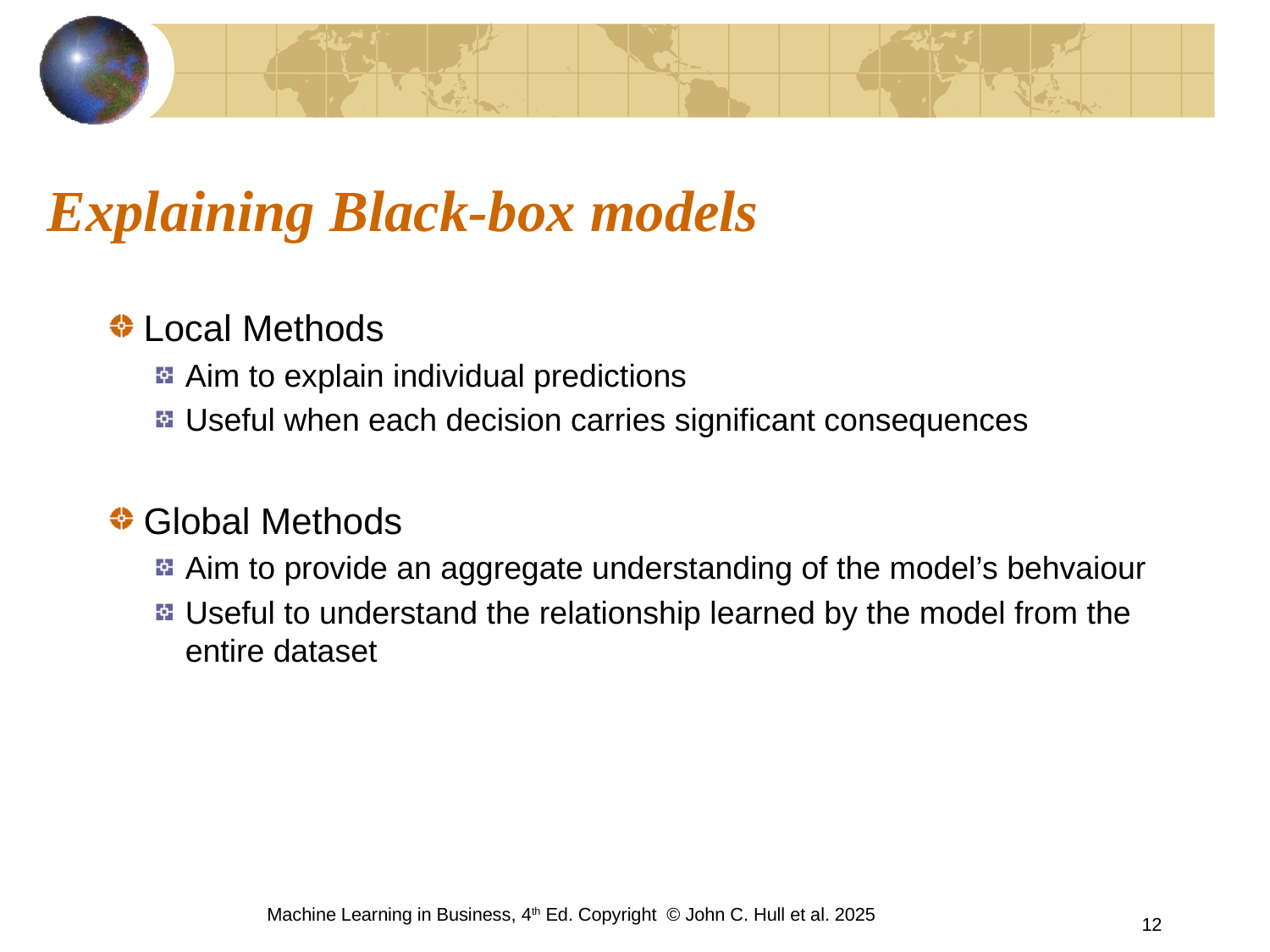

# Explaining Black-box models
Local Methods
Aim to explain individual predictions
Useful when each decision carries significant consequences

Global Methods
Aim to provide an aggregate understanding of the model’s behvaiour
Useful to understand the relationship learned by the model from the entire dataset
Machine Learning in Business, 4th Ed. Copyright  © John C. Hull et al. 2025
12